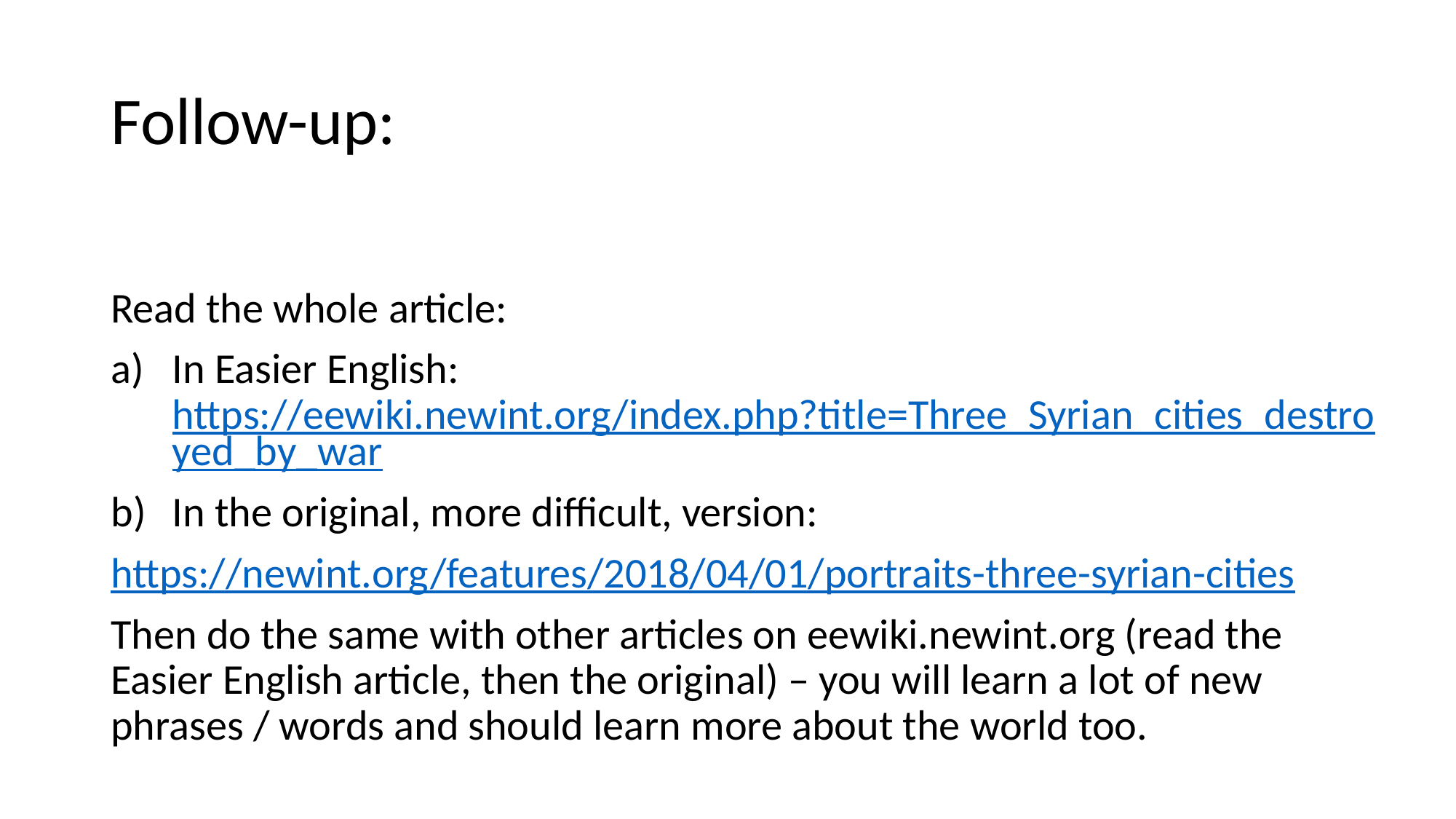

# Follow-up:
Read the whole article:
In Easier English: https://eewiki.newint.org/index.php?title=Three_Syrian_cities_destroyed_by_war
In the original, more difficult, version:
https://newint.org/features/2018/04/01/portraits-three-syrian-cities
Then do the same with other articles on eewiki.newint.org (read the Easier English article, then the original) – you will learn a lot of new phrases / words and should learn more about the world too.